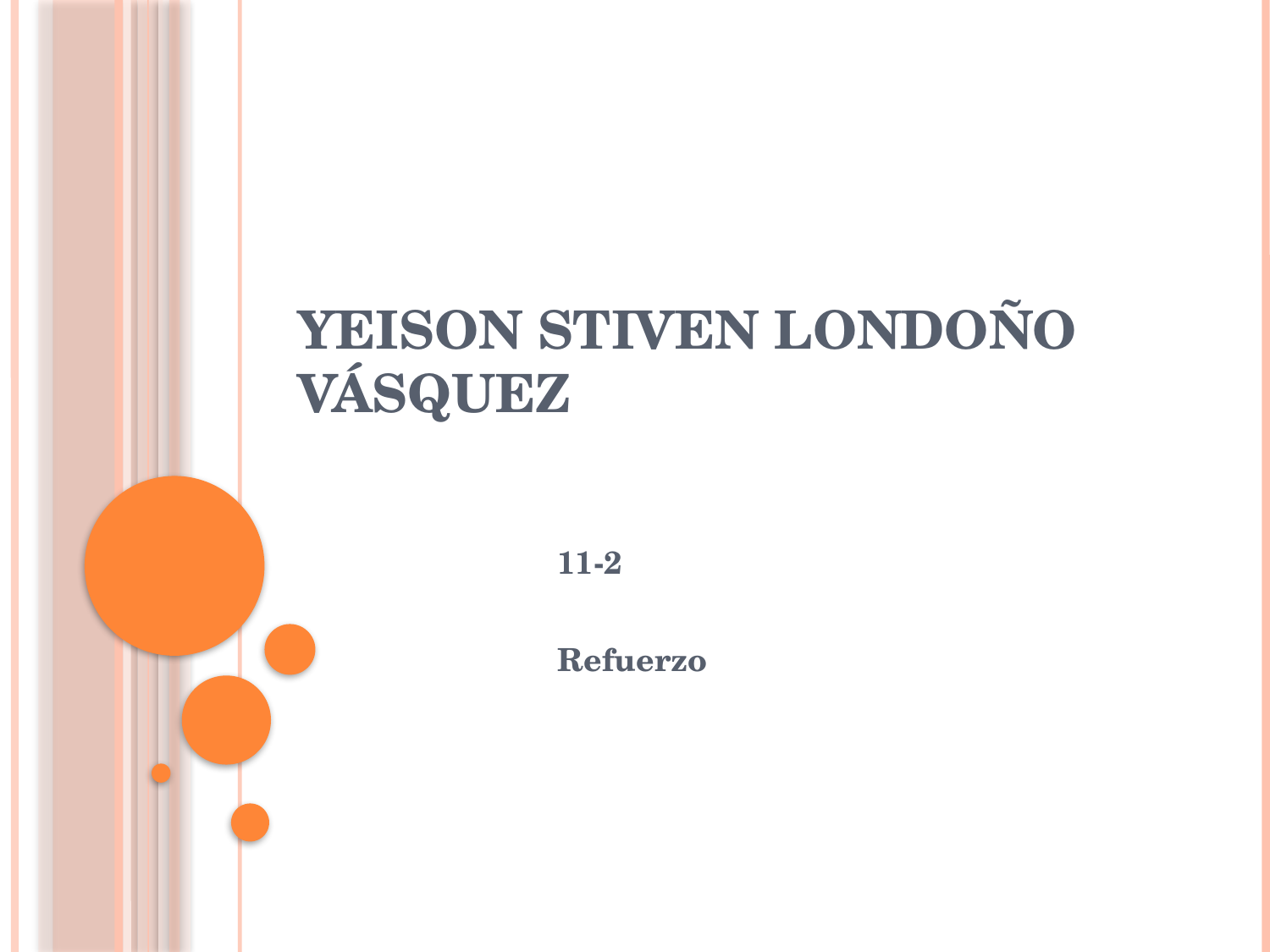

# Yeison stiven Londoño Vásquez
11-2

Refuerzo